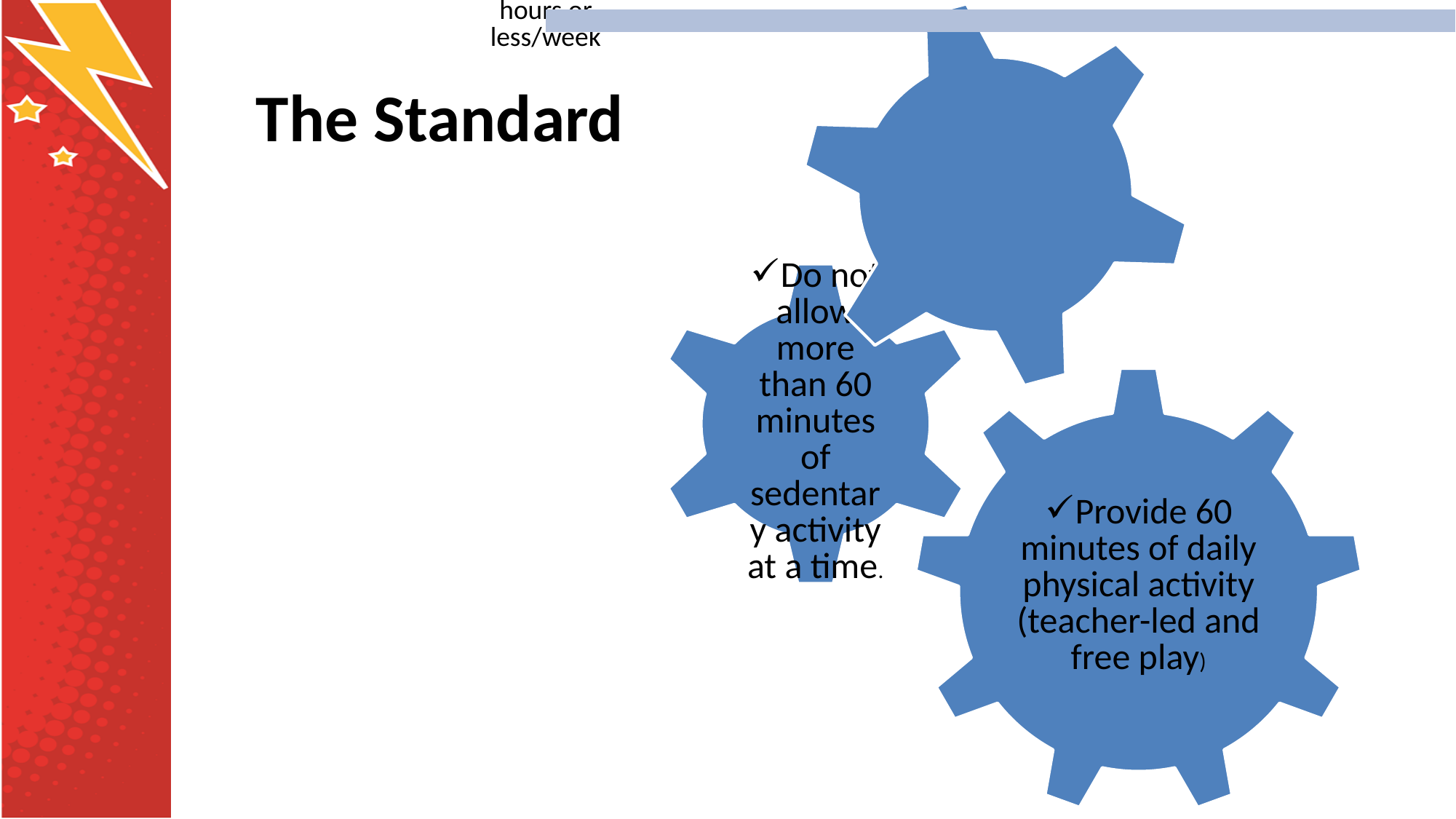

Provide 60 minutes of daily physical activity (teacher-led and free play)
Do not allow more than 60 minutes of sedentary activity at a time.
# The Standard